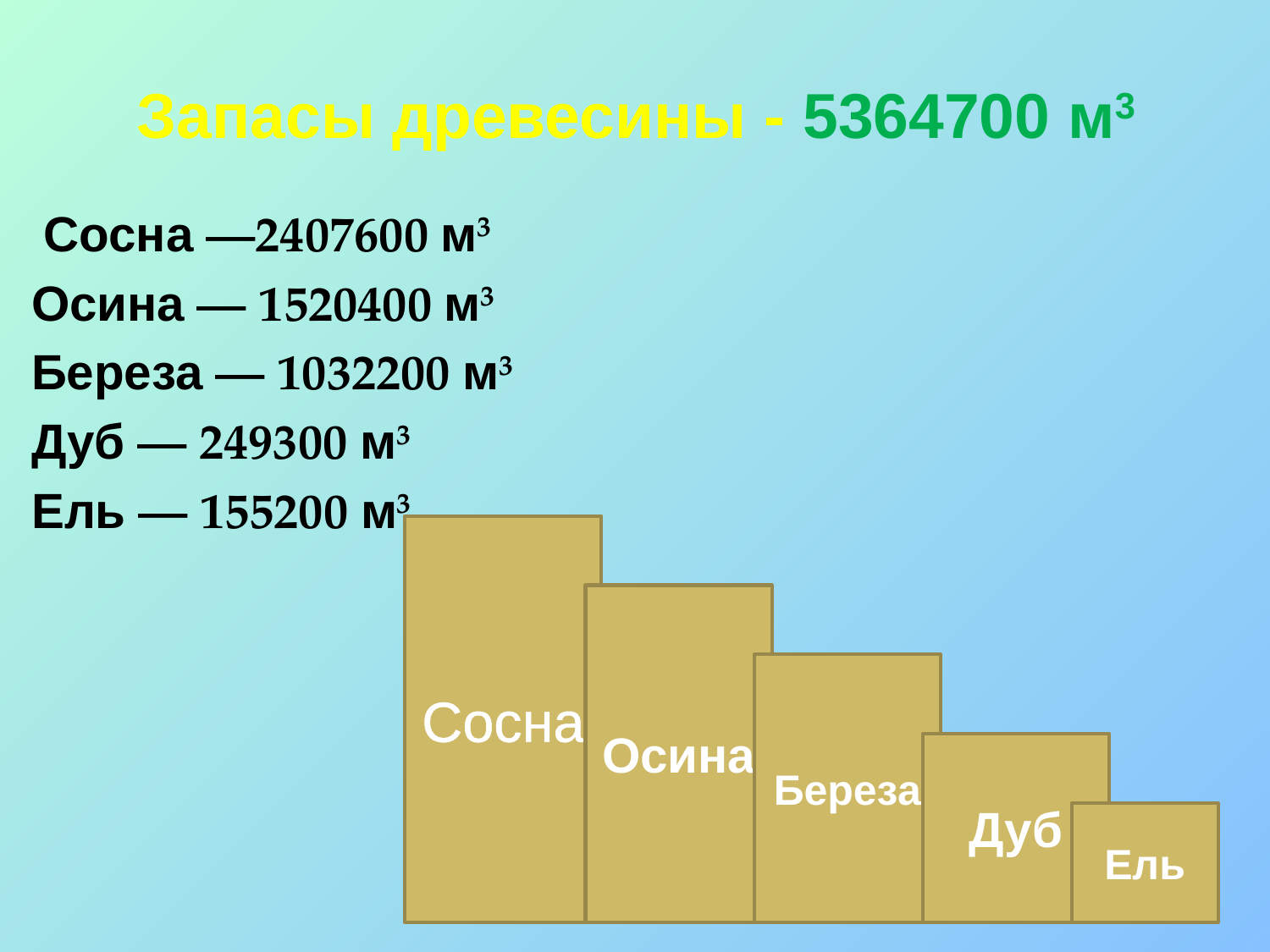

# Запасы древесины - 5364700 м3
 Сосна —2407600 м3
Осина — 1520400 м3
Береза — 1032200 м3
Дуб — 249300 м3
Ель — 155200 м3

Сосна
Осина
Береза
Дуб
Ель